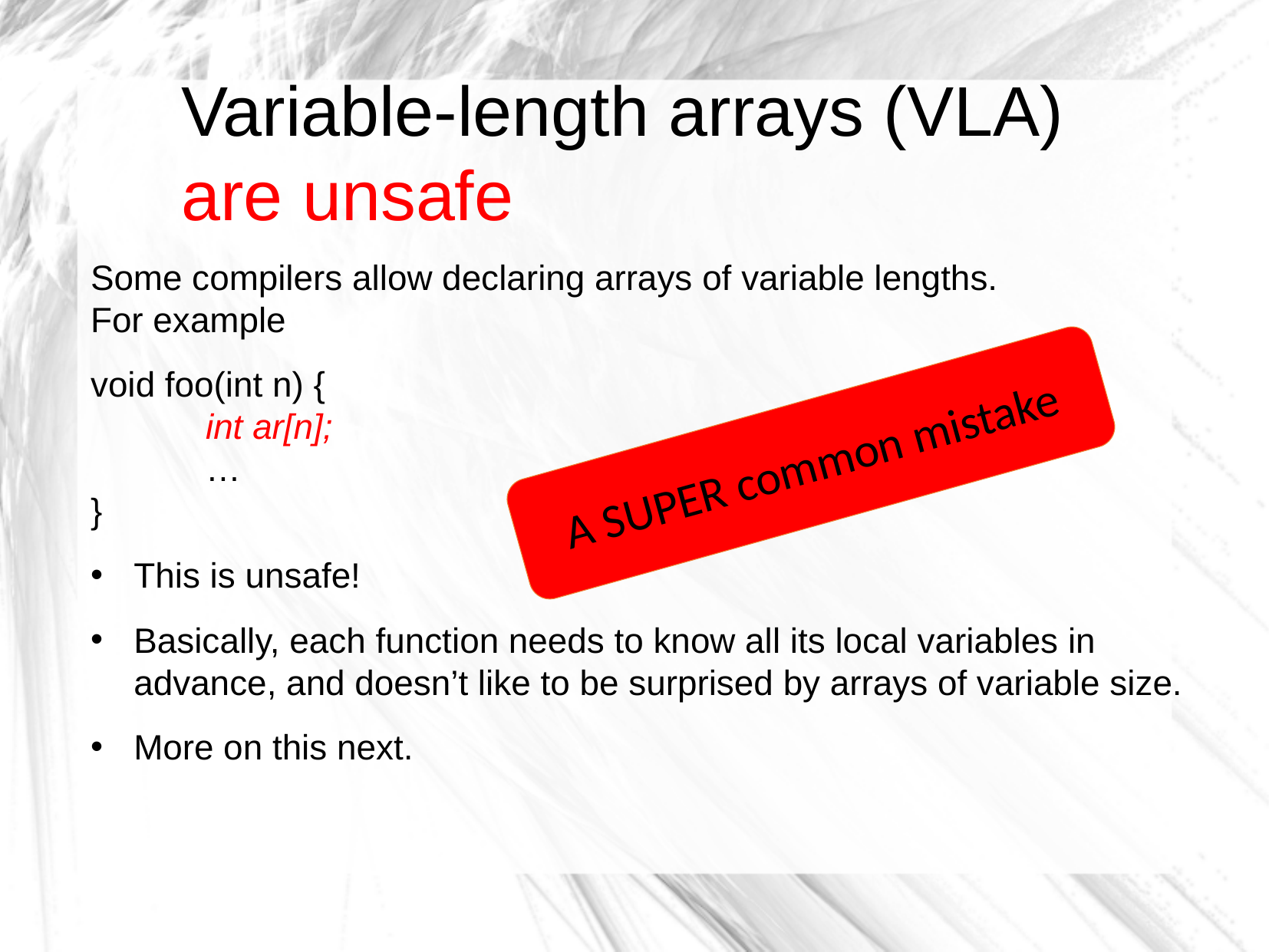

Variable-length arrays (VLA)
are unsafe
Some compilers allow declaring arrays of variable lengths.
For example
void foo(int n) {
	int ar[n];
	…
}
This is unsafe!
Basically, each function needs to know all its local variables in advance, and doesn’t like to be surprised by arrays of variable size.
More on this next.
A SUPER common mistake